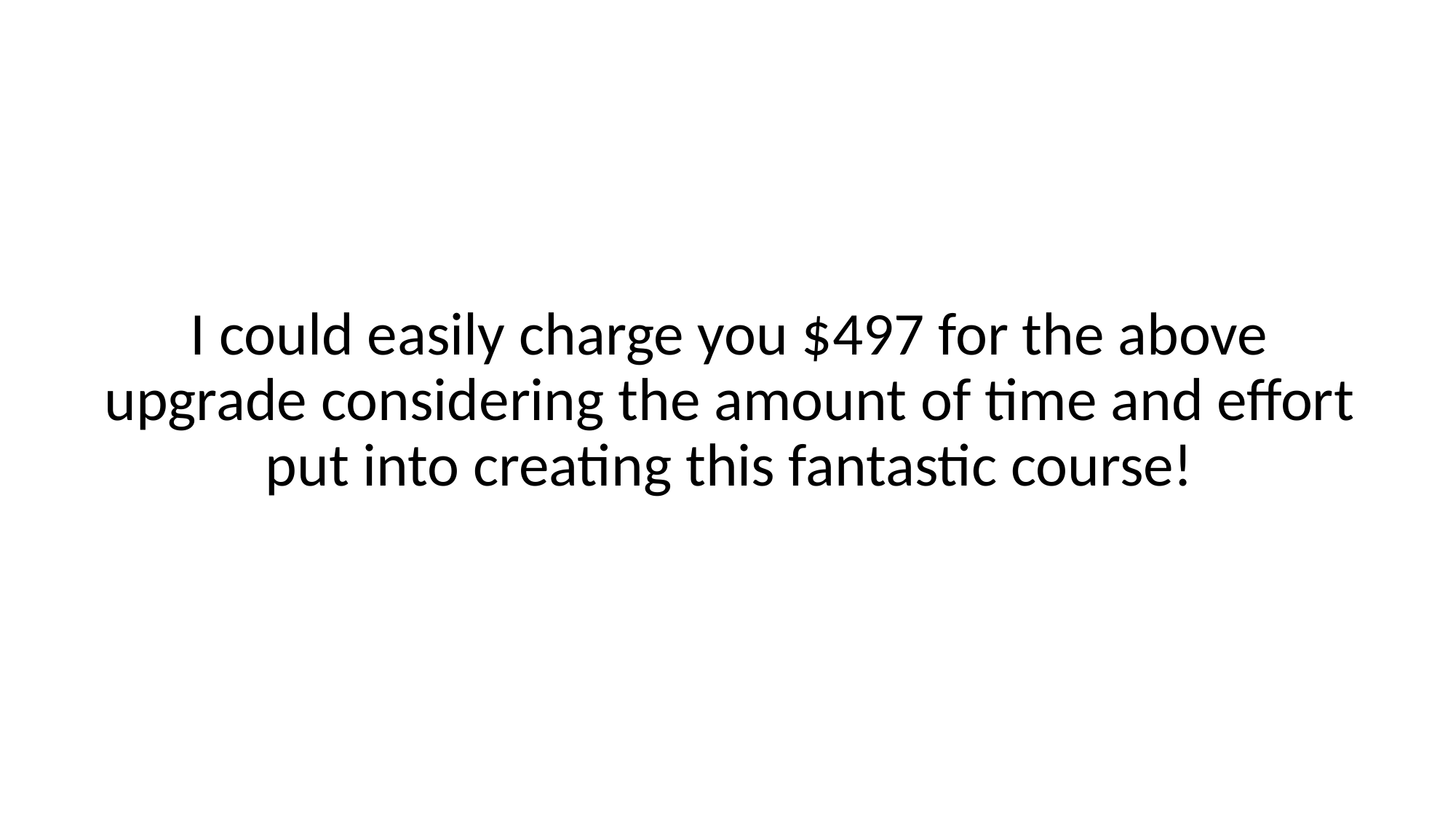

I could easily charge you $497 for the above upgrade considering the amount of time and effort put into creating this fantastic course!